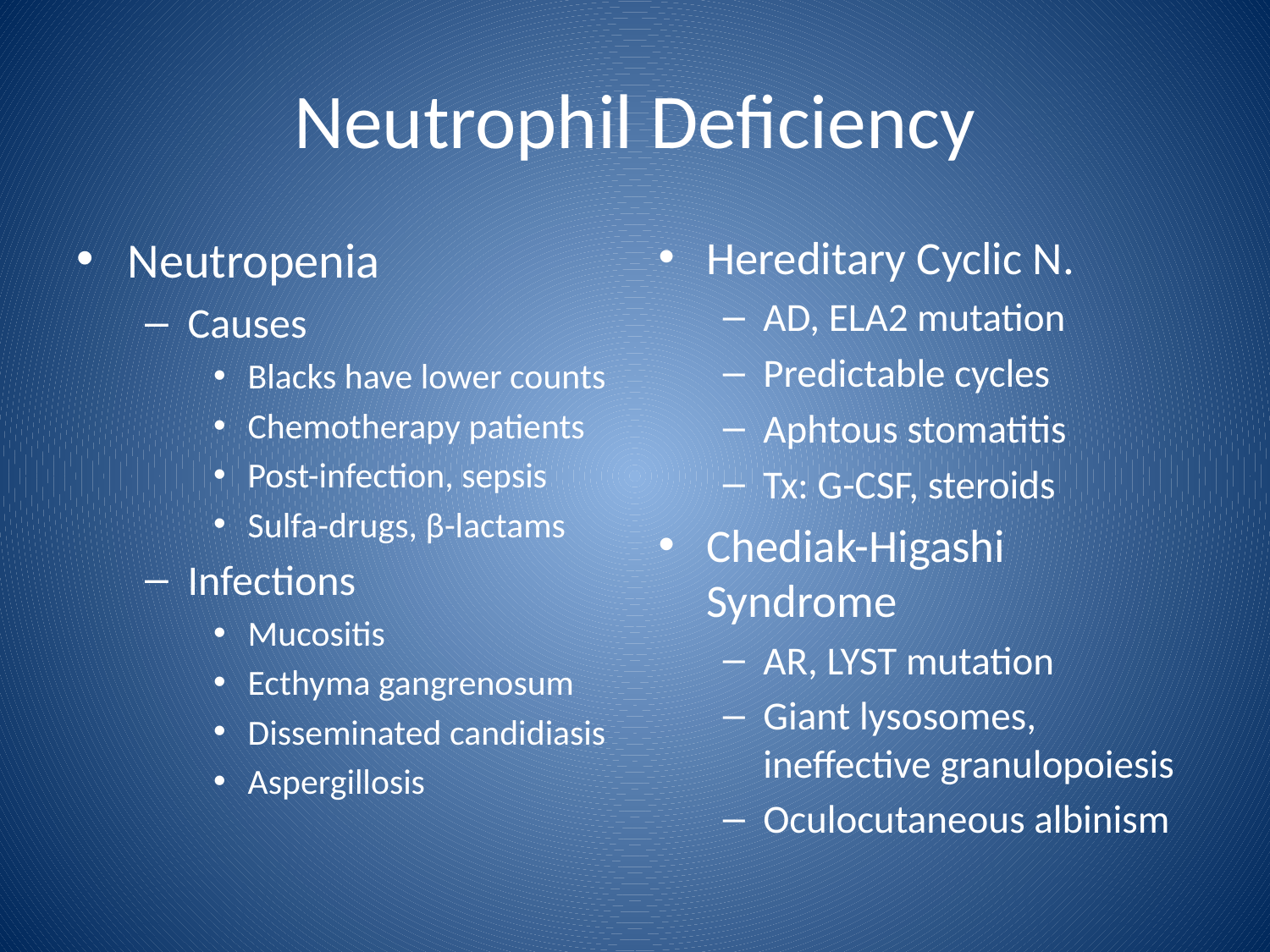

# Neutrophil Deficiency
Neutropenia
Causes
Blacks have lower counts
Chemotherapy patients
Post-infection, sepsis
Sulfa-drugs, β-lactams
Infections
Mucositis
Ecthyma gangrenosum
Disseminated candidiasis
Aspergillosis
Hereditary Cyclic N.
AD, ELA2 mutation
Predictable cycles
Aphtous stomatitis
Tx: G-CSF, steroids
Chediak-Higashi Syndrome
AR, LYST mutation
Giant lysosomes, ineffective granulopoiesis
Oculocutaneous albinism